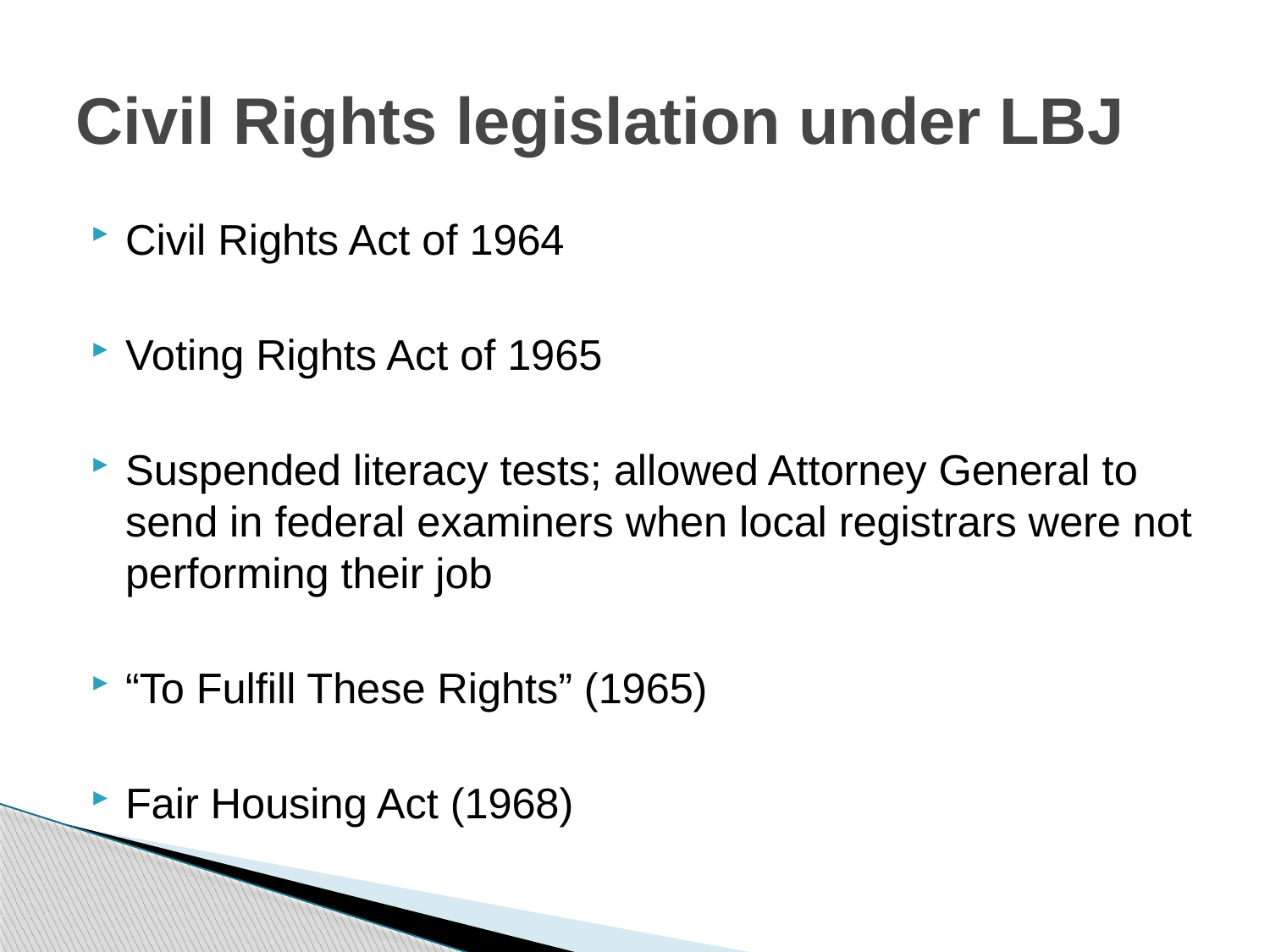

# Civil Rights legislation under LBJ
Civil Rights Act of 1964

Voting Rights Act of 1965

Suspended literacy tests; allowed Attorney General to send in federal examiners when local registrars were not performing their job

“To Fulfill These Rights” (1965)

Fair Housing Act (1968)